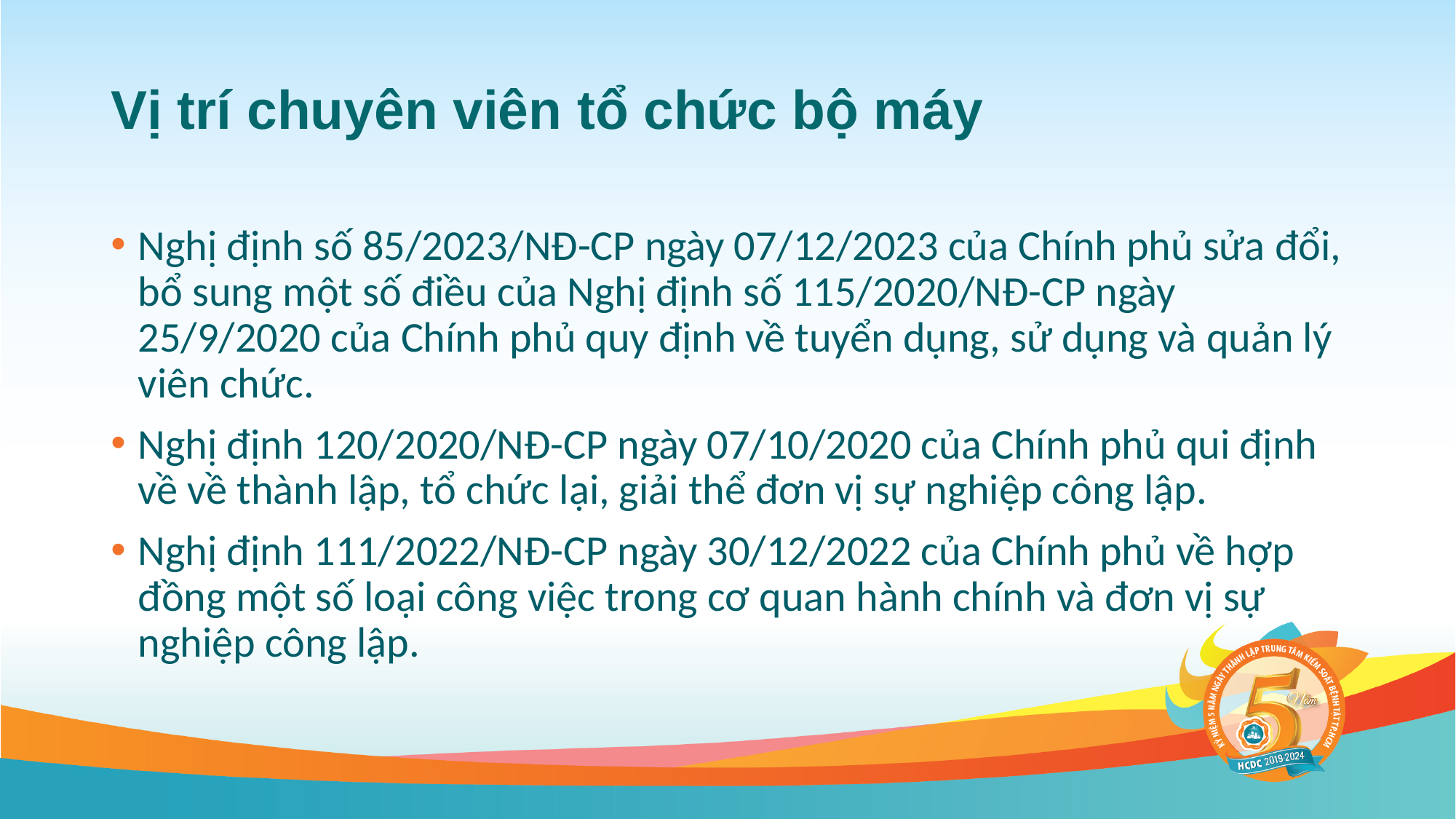

# Vị trí chuyên viên tổ chức bộ máy
Nghị định số 85/2023/NĐ-CP ngày 07/12/2023 của Chính phủ sửa đổi, bổ sung một số điều của Nghị định số 115/2020/NĐ-CP ngày 25/9/2020 của Chính phủ quy định về tuyển dụng, sử dụng và quản lý viên chức.
Nghị định 120/2020/NĐ-CP ngày 07/10/2020 của Chính phủ qui định về về thành lập, tổ chức lại, giải thể đơn vị sự nghiệp công lập.
Nghị định 111/2022/NĐ-CP ngày 30/12/2022 của Chính phủ về hợp đồng một số loại công việc trong cơ quan hành chính và đơn vị sự nghiệp công lập.